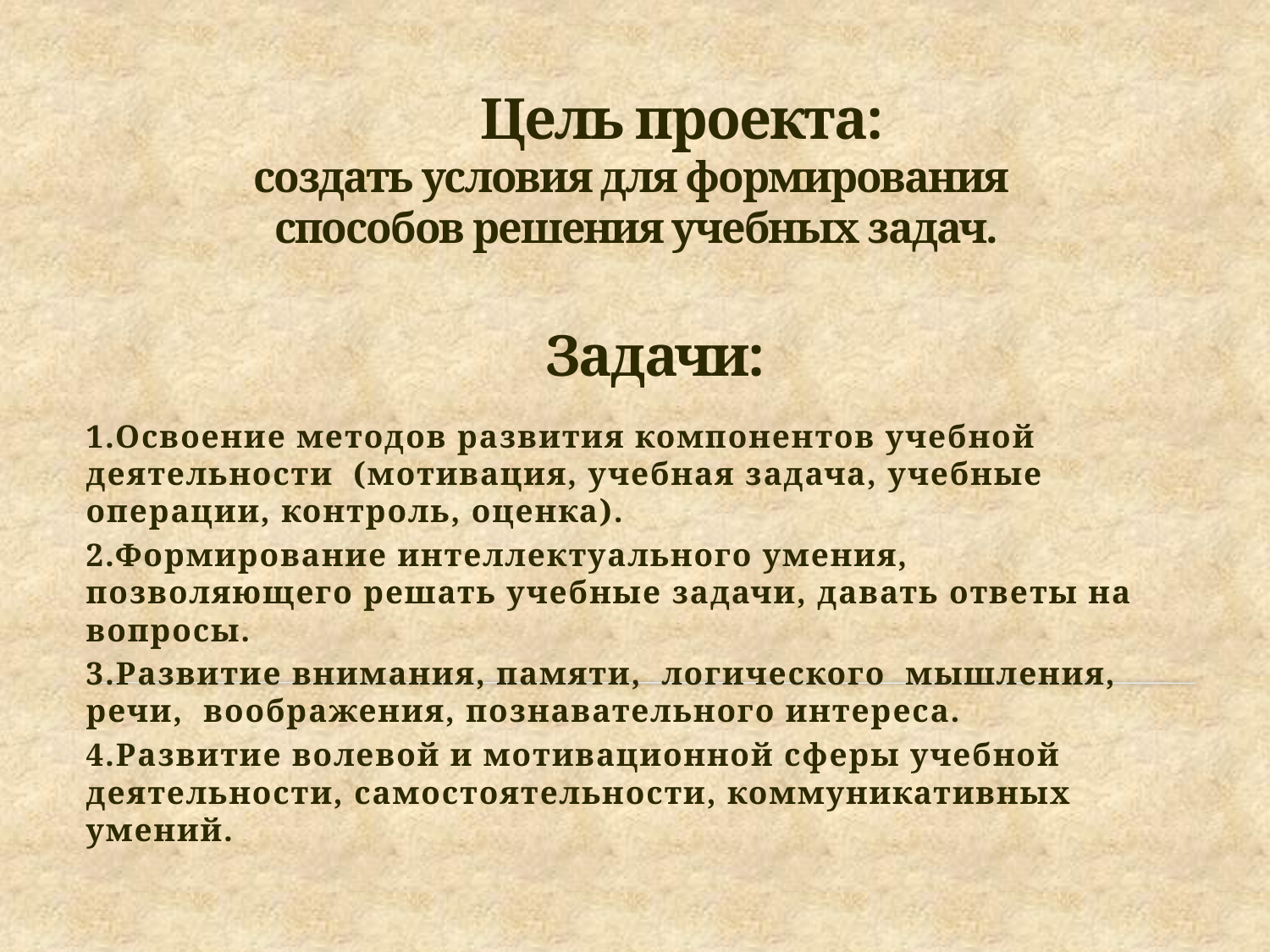

# Цель проекта: создать условия для формирования способов решения учебных задач. Задачи:

1.Освоение методов развития компонентов учебной деятельности  (мотивация, учебная задача, учебные операции, контроль, оценка).
2.Формирование интеллектуального умения, позволяющего решать учебные задачи, давать ответы на вопросы.
3.Развитие внимания, памяти,  логического  мышления, речи,  воображения, познавательного интереса.
4.Развитие волевой и мотивационной сферы учебной деятельности, самостоятельности, коммуникативных умений.